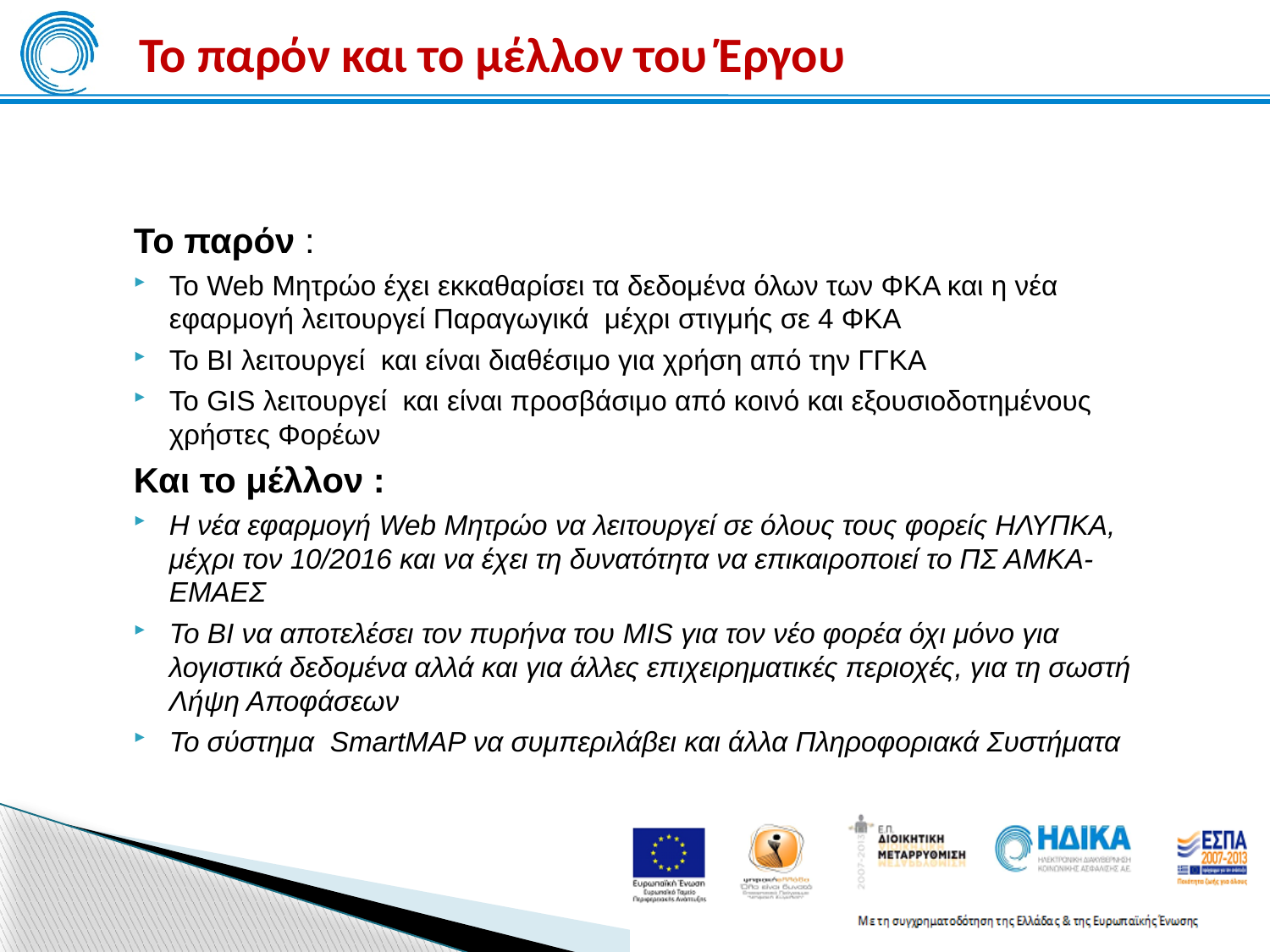

# Το παρόν και το μέλλον του Έργου

Το παρόν :
Το Web Μητρώο έχει εκκαθαρίσει τα δεδομένα όλων των ΦΚΑ και η νέα εφαρμογή λειτουργεί Παραγωγικά  μέχρι στιγμής σε 4 ΦΚΑ
Το ΒΙ λειτουργεί  και είναι διαθέσιμο για χρήση από την ΓΓΚΑ
Το GIS λειτουργεί  και είναι προσβάσιμο από κοινό και εξουσιοδοτημένους χρήστες Φορέων
Και το μέλλον :
Η νέα εφαρμογή Web Μητρώο να λειτουργεί σε όλους τους φορείς ΗΛΥΠΚΑ, μέχρι τον 10/2016 και να έχει τη δυνατότητα να επικαιροποιεί το ΠΣ ΑΜΚΑ-ΕΜΑΕΣ
Το BI να αποτελέσει τον πυρήνα του MIS για τον νέο φορέα όχι μόνο για λογιστικά δεδομένα αλλά και για άλλες επιχειρηματικές περιοχές, για τη σωστή Λήψη Αποφάσεων
Το σύστημα  SmartMAP να συμπεριλάβει και άλλα Πληροφοριακά Συστήματα